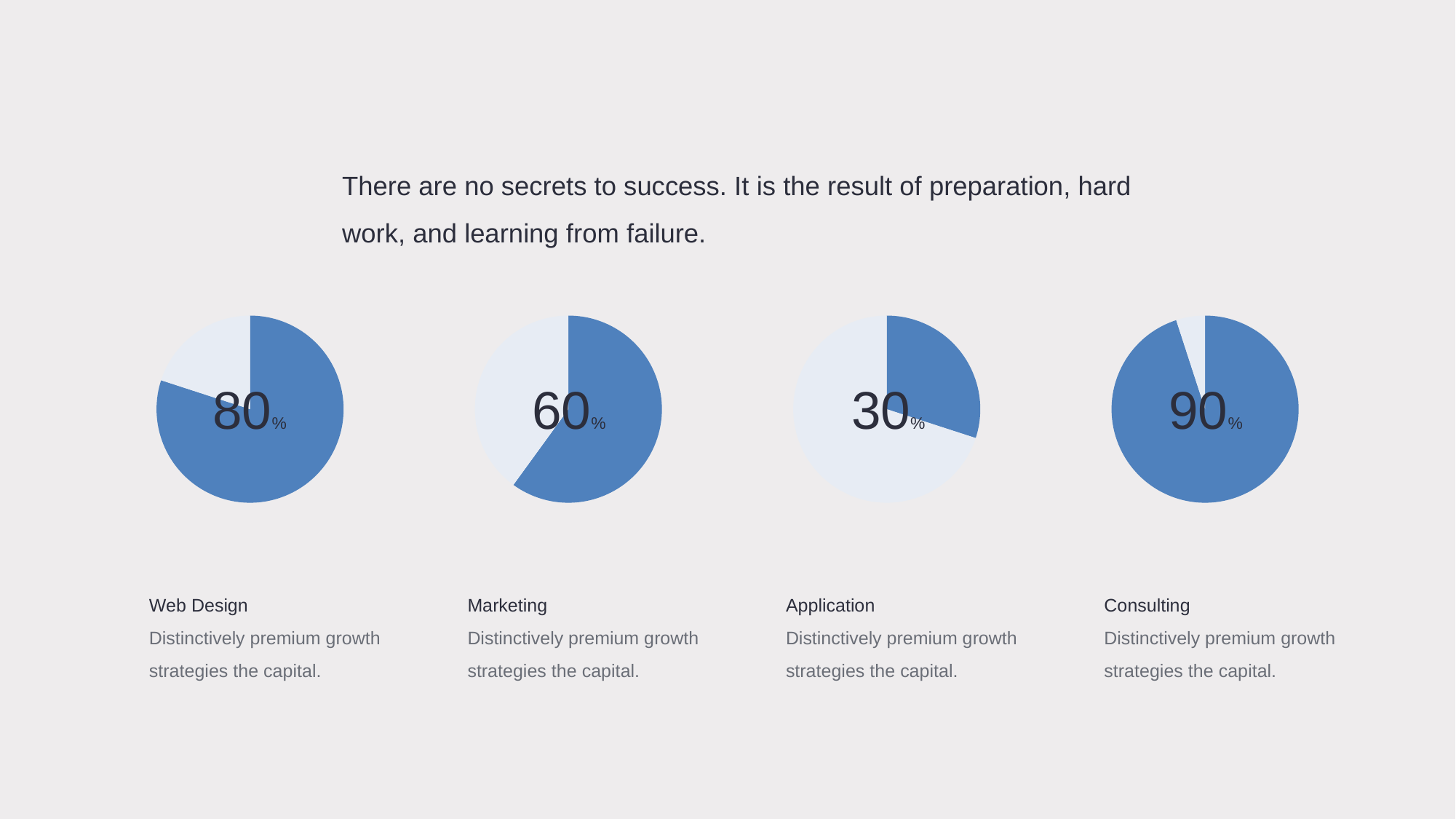

There are no secrets to success. It is the result of preparation, hard
work, and learning from failure.

### Chart

| Category | Sales |
|---|---|
| 1st Qtr | 80.0 |
| 2nd Qtr | 20.0 |

### Chart

| Category | Sales |
|---|---|
| 1st Qtr | 60.0 |
| 2nd Qtr | 40.0 |

### Chart

| Category | Sales |
|---|---|
| 1st Qtr | 30.0 |
| 2nd Qtr | 70.0 |

### Chart

| Category | Sales |
|---|---|
| 1st Qtr | 95.0 |
| 2nd Qtr | 5.0 |
80%
60%
30%
90%
Web Design
Distinctively premium growth
strategies the capital.
Marketing
Distinctively premium growth
strategies the capital.
Application
Distinctively premium growth
strategies the capital.
Consulting
Distinctively premium growth
strategies the capital.
22